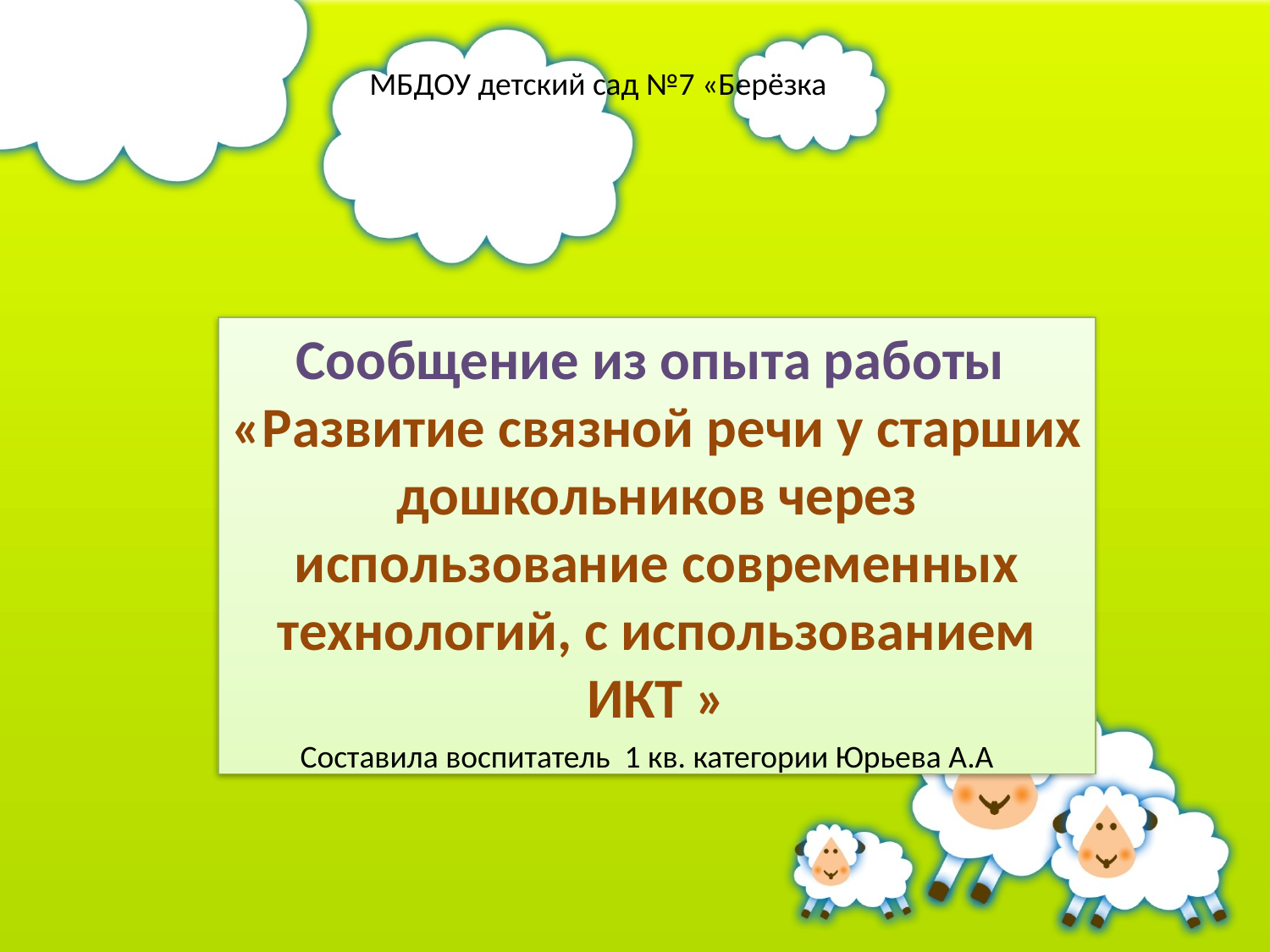

МБДОУ детский сад №7 «Берёзка
Сообщение из опыта работы
«Развитие связной речи у старших дошкольников через использование современных технологий, с использованием ИКТ »

Составила воспитатель  1 кв. категории Юрьева А.А